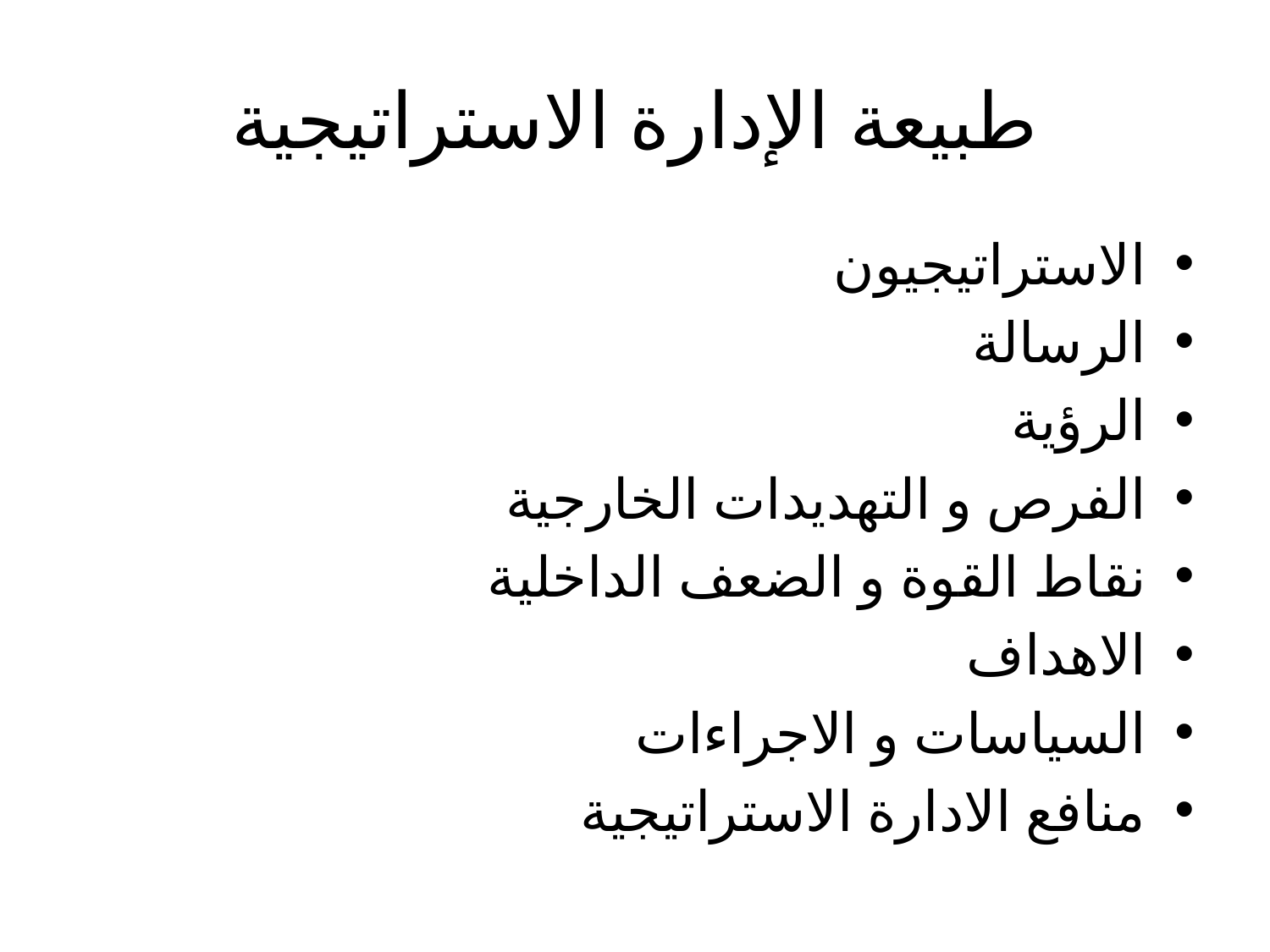

# طبيعة الإدارة الاستراتيجية
الاستراتيجيون
الرسالة
الرؤية
الفرص و التهديدات الخارجية
نقاط القوة و الضعف الداخلية
الاهداف
السياسات و الاجراءات
منافع الادارة الاستراتيجية